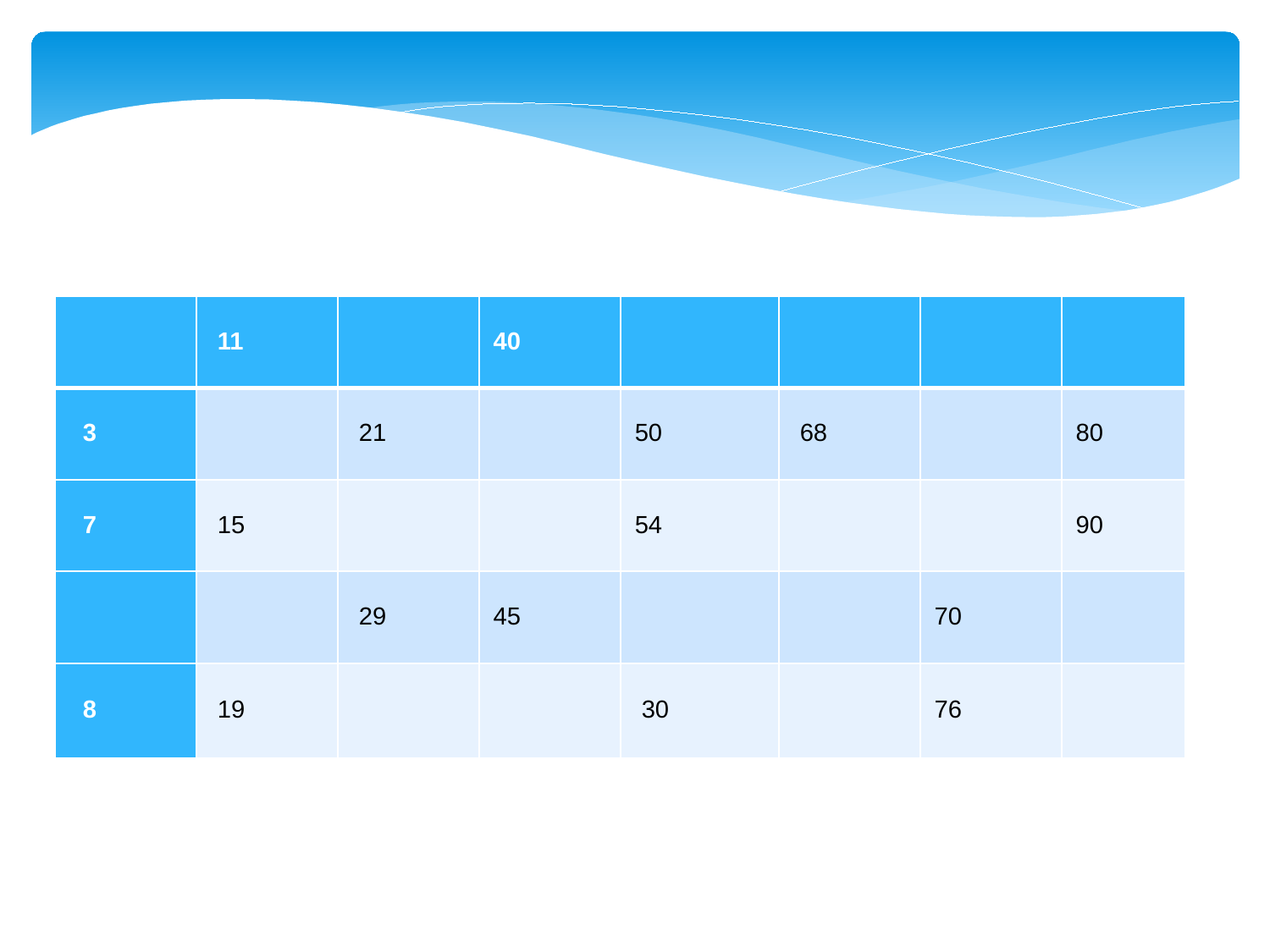

|  | 11 |  | 40 |  |  |  |  |
| --- | --- | --- | --- | --- | --- | --- | --- |
| 3 |  | 21 |  | 50 | 68 |  | 80 |
| 7 | 15 |  |  | 54 |  |  | 90 |
|  |  | 29 | 45 |  |  | 70 |  |
| 8 | 19 |  |  | 30 |  | 76 |  |